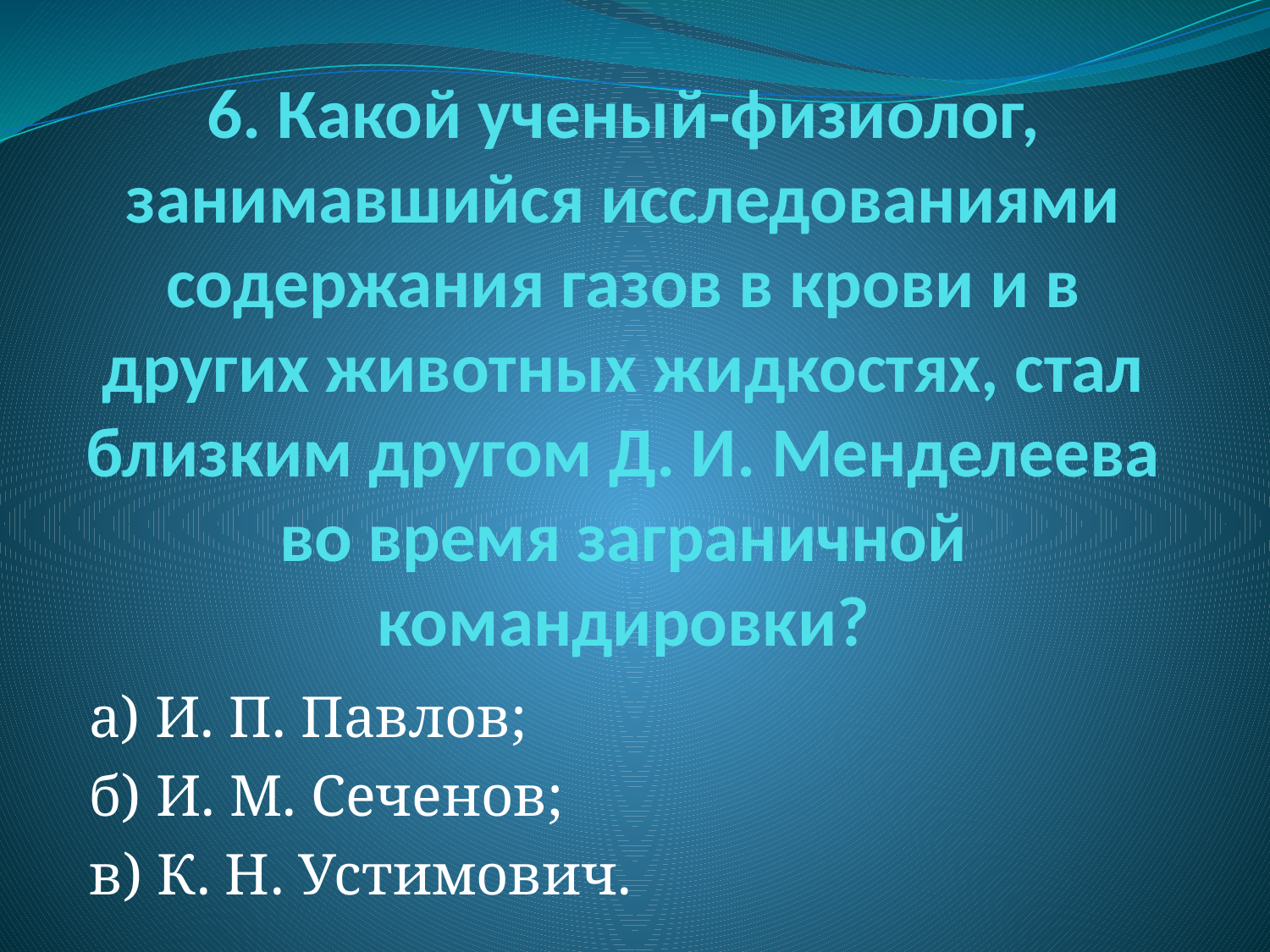

# 6. Какой ученый-физиолог, занимавшийся исследованиями содержания газов в крови и в других животных жидкостях, стал близким другом Д. И. Менделеева во время заграничной командировки?
а) И. П. Павлов;
б) И. М. Сеченов;
в) К. Н. Устимович.